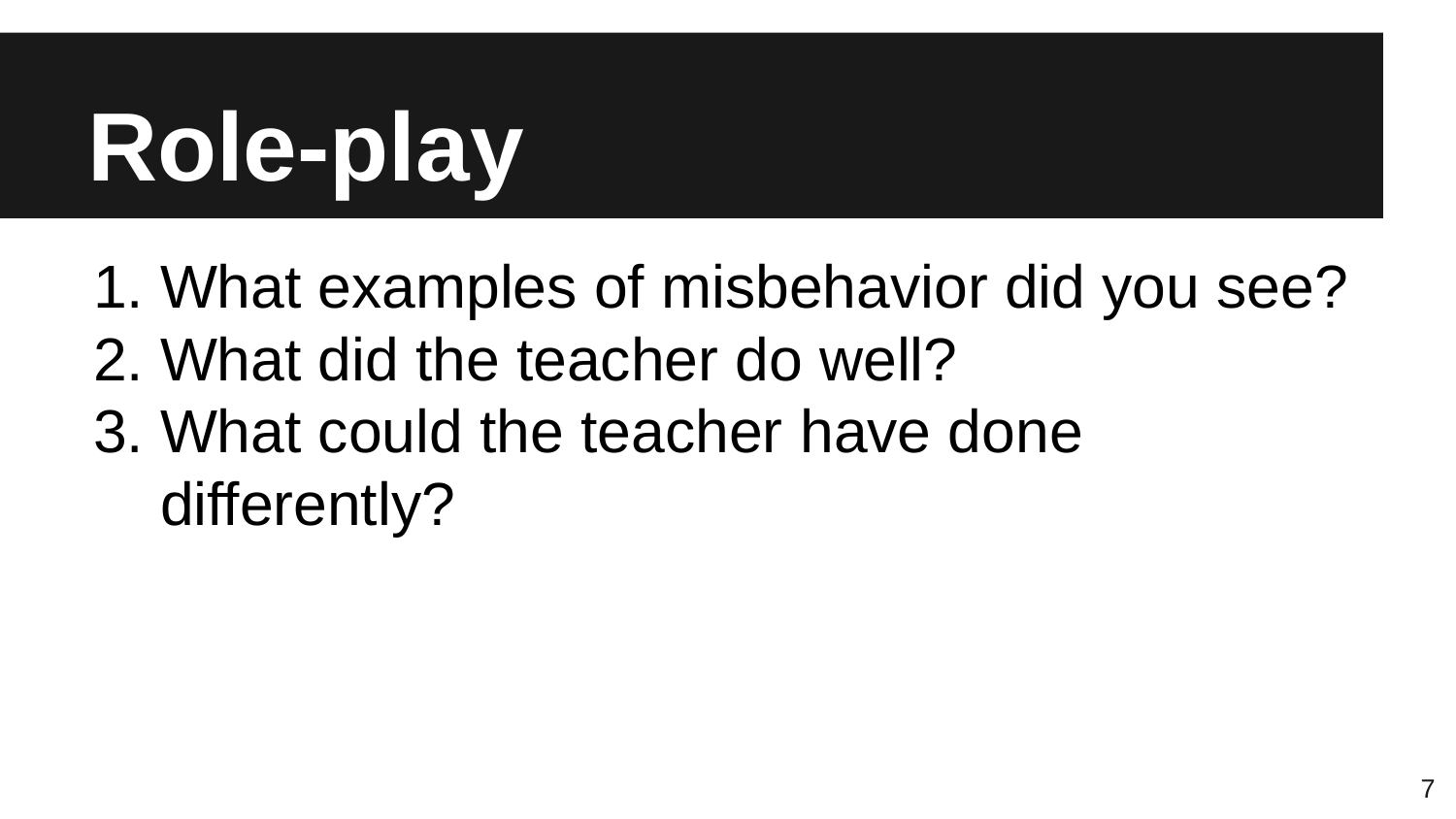

# Role-play
What examples of misbehavior did you see?
What did the teacher do well?
What could the teacher have done differently?
7